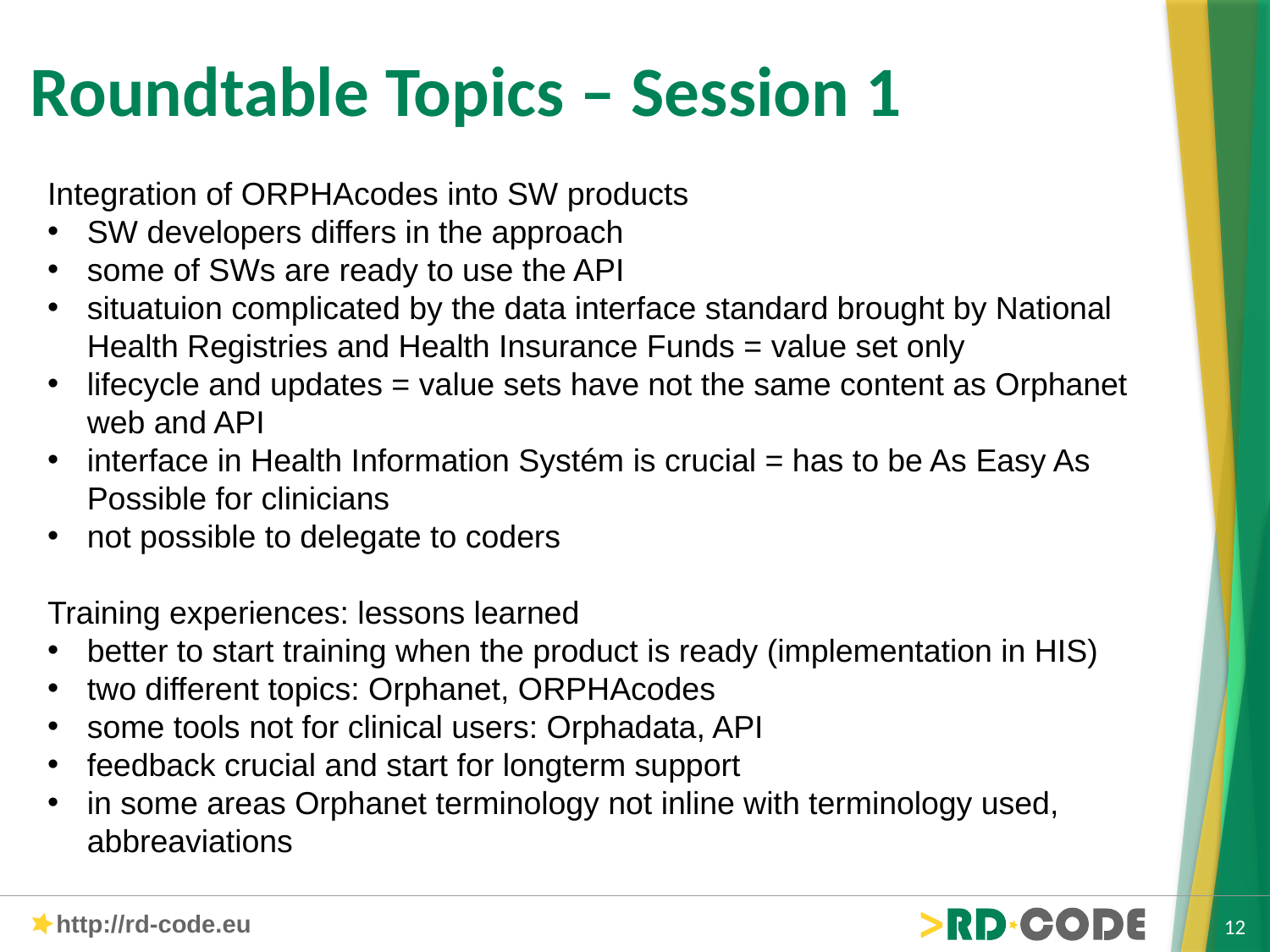

# Roundtable Topics – Session 1
Integration of ORPHAcodes into SW products
SW developers differs in the approach
some of SWs are ready to use the API
situatuion complicated by the data interface standard brought by National Health Registries and Health Insurance Funds = value set only
lifecycle and updates = value sets have not the same content as Orphanet web and API
interface in Health Information Systém is crucial = has to be As Easy As Possible for clinicians
not possible to delegate to coders

Training experiences: lessons learned
better to start training when the product is ready (implementation in HIS)
two different topics: Orphanet, ORPHAcodes
some tools not for clinical users: Orphadata, API
feedback crucial and start for longterm support
in some areas Orphanet terminology not inline with terminology used, abbreaviations

12